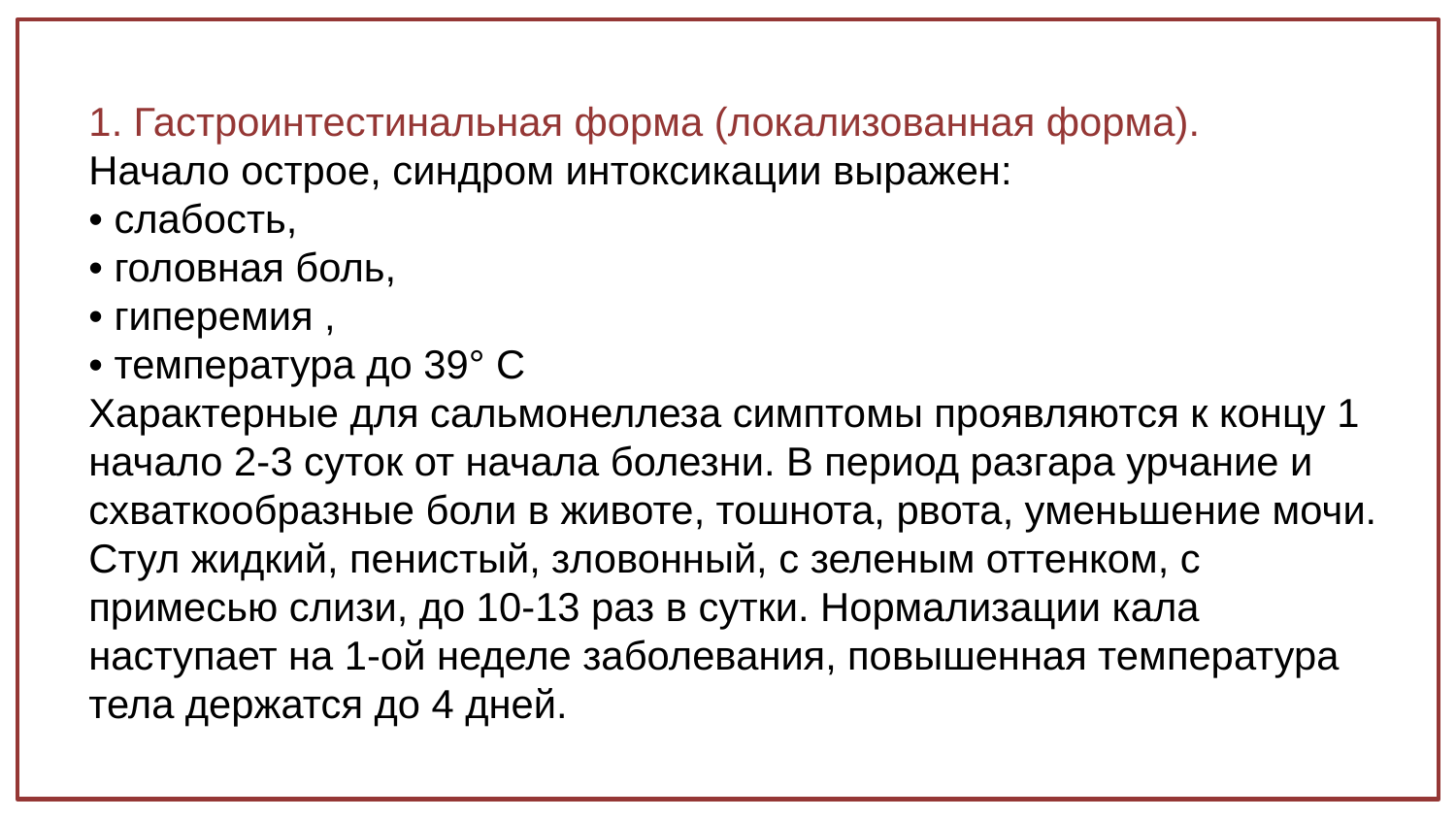

1. Гастроинтестинальная форма (локализованная форма).
Начало острое, синдром интоксикации выражен:
• слабость,
• головная боль,
• гиперемия ,
• температура до 39° С
Характерные для сальмонеллеза симптомы проявляются к концу 1 начало 2-3 суток от начала болезни. В период разгара урчание и схваткообразные боли в животе, тошнота, рвота, уменьшение мочи.
Стул жидкий, пенистый, зловонный, с зеленым оттенком, с примесью слизи, до 10-13 раз в сутки. Нормализации кала наступает на 1-ой неделе заболевания, повышенная температура тела держатся до 4 дней.